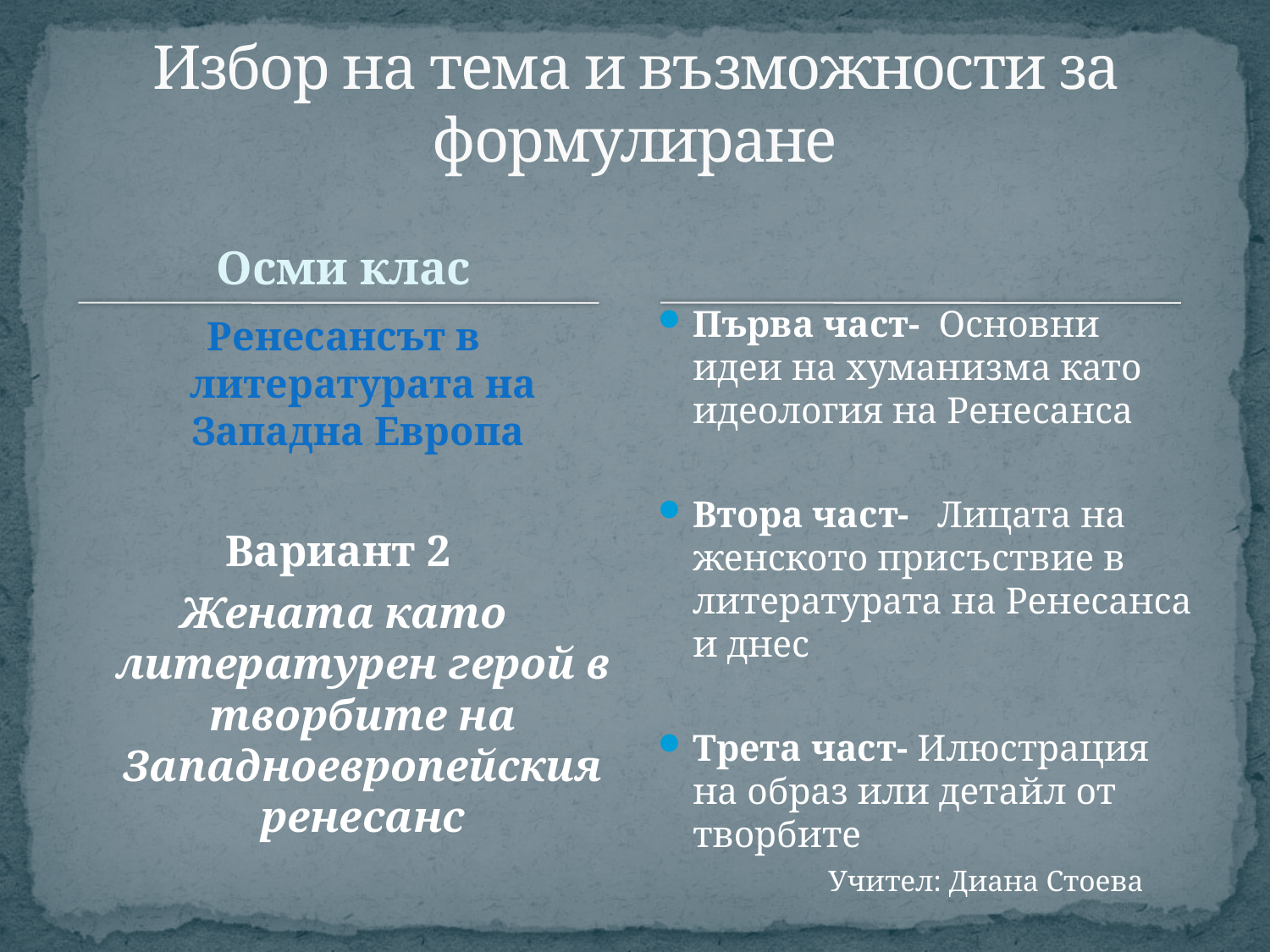

# Избор на тема и възможности за формулиране
Осми клас
Първа част-  Основни идеи на хуманизма като идеология на Ренесанса

Втора част-   Лицата на женското присъствие в литературата на Ренесанса и днес

Трета част- Илюстрация на образ или детайл от творбите
                       Учител: Диана Стоева

Ренесансът в литературата на Западна Европа

Вариант 2
Жената като литературен герой в творбите на Западноевропейския ренесанс